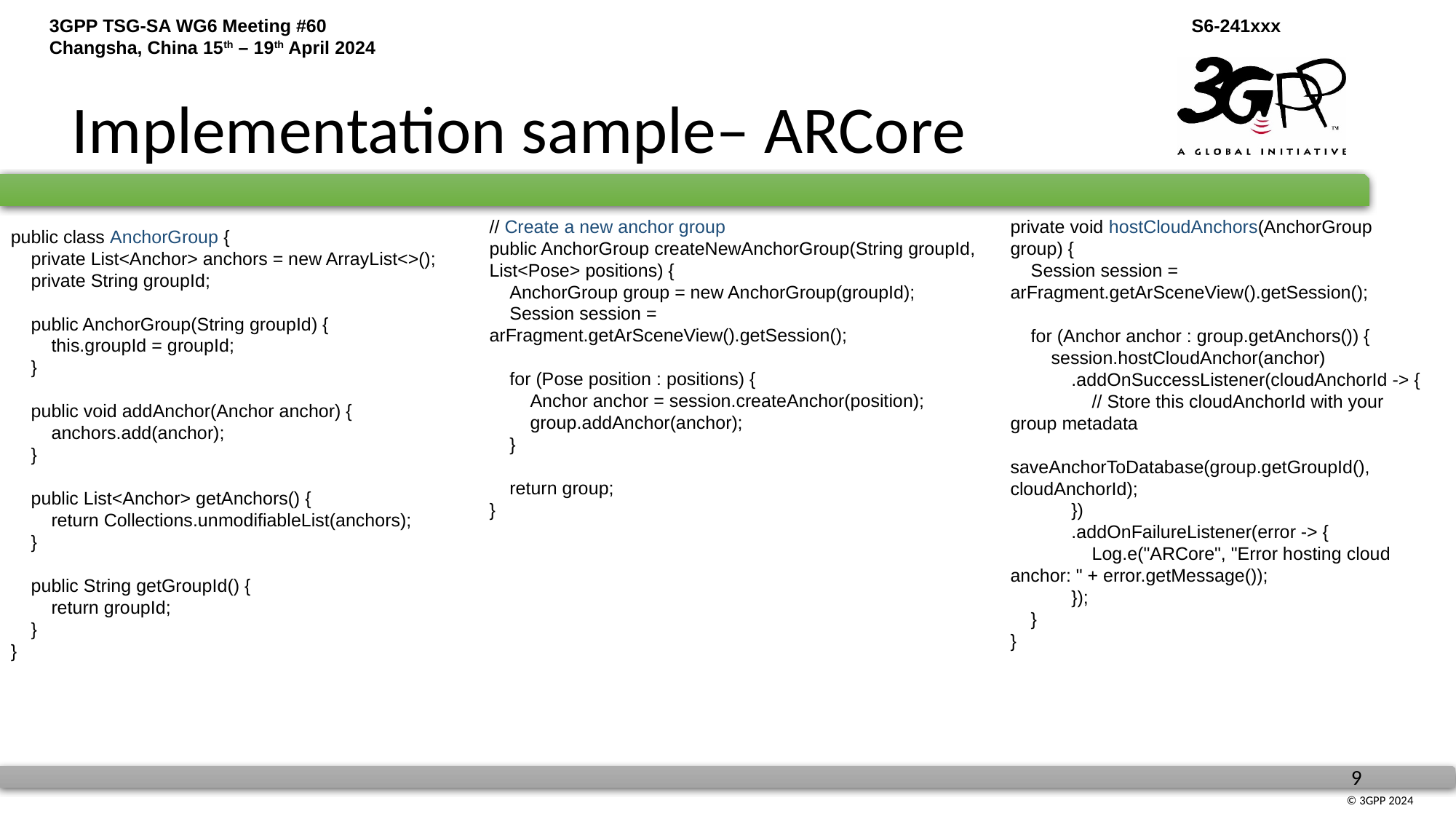

# Implementation sample– ARCore
// Create a new anchor group
public AnchorGroup createNewAnchorGroup(String groupId, List<Pose> positions) {
    AnchorGroup group = new AnchorGroup(groupId);
    Session session = arFragment.getArSceneView().getSession();

    for (Pose position : positions) {
        Anchor anchor = session.createAnchor(position);
        group.addAnchor(anchor);
    }

    return group;
}
private void hostCloudAnchors(AnchorGroup group) {
    Session session = arFragment.getArSceneView().getSession();

    for (Anchor anchor : group.getAnchors()) {
        session.hostCloudAnchor(anchor)
            .addOnSuccessListener(cloudAnchorId -> {
                // Store this cloudAnchorId with your group metadata
                saveAnchorToDatabase(group.getGroupId(), cloudAnchorId);
            })
            .addOnFailureListener(error -> {
                Log.e("ARCore", "Error hosting cloud anchor: " + error.getMessage());
            });
    }
}
public class AnchorGroup {
    private List<Anchor> anchors = new ArrayList<>();
    private String groupId;

    public AnchorGroup(String groupId) {
        this.groupId = groupId;
    }

    public void addAnchor(Anchor anchor) {
        anchors.add(anchor);
    }

    public List<Anchor> getAnchors() {
        return Collections.unmodifiableList(anchors);
    }

    public String getGroupId() {
        return groupId;
    }
}